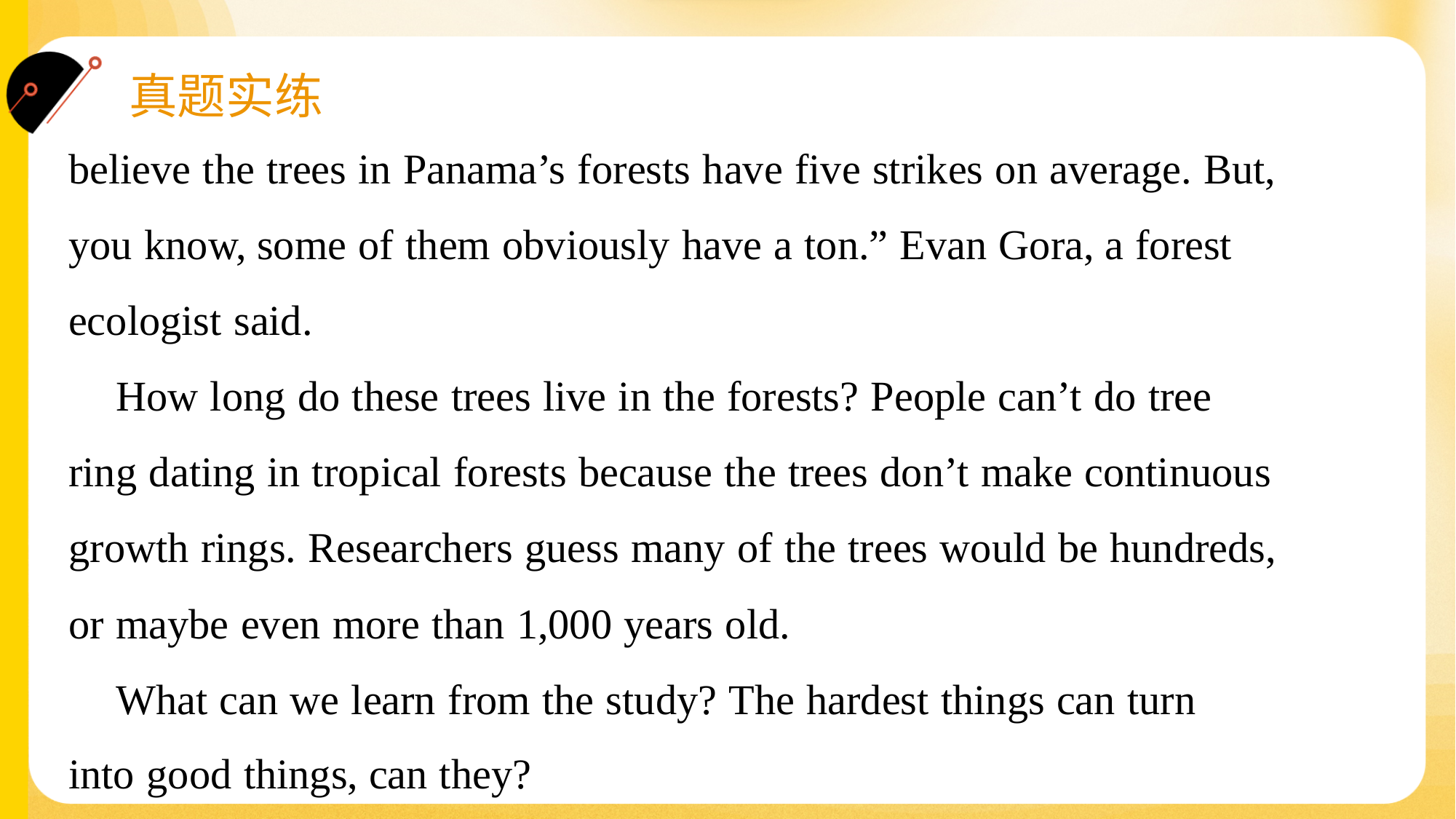

believe the trees in Panama’s forests have five strikes on average. But,
you know, some of them obviously have a ton.” Evan Gora, a forest
ecologist said.
    How long do these trees live in the forests? People can’t do tree
ring dating in tropical forests because the trees don’t make continuous
growth rings. Researchers guess many of the trees would be hundreds,
or maybe even more than 1,000 years old.
    What can we learn from the study? The hardest things can turn
into good things, can they?#1.5